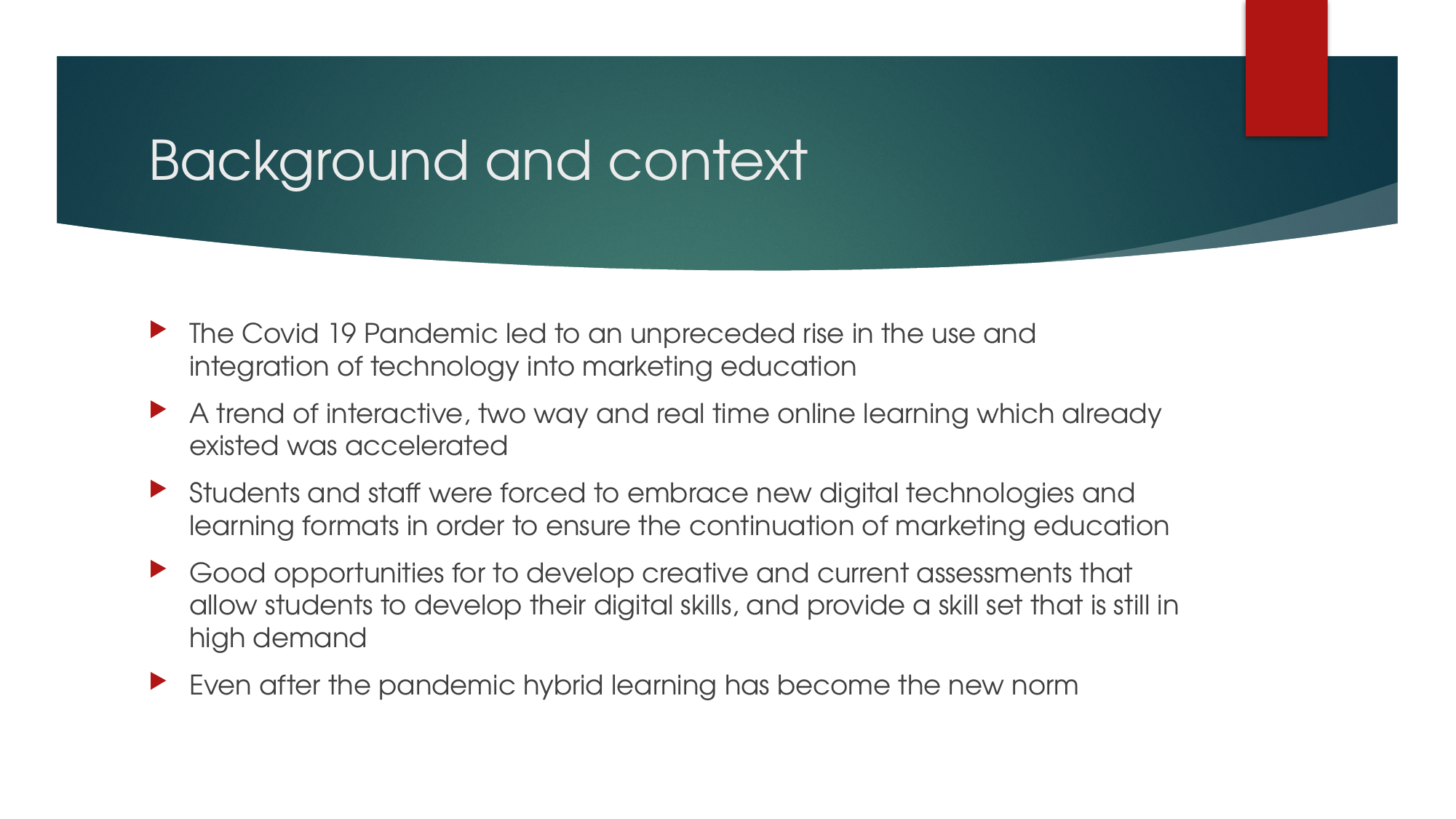

# Background and context
The Covid 19 Pandemic led to an unpreceded rise in the use and integration of technology into marketing education
A trend of interactive, two way and real time online learning which already existed was accelerated
Students and staff were forced to embrace new digital technologies and learning formats in order to ensure the continuation of marketing education
Good opportunities for to develop creative and current assessments that allow students to develop their digital skills, and provide a skill set that is still in high demand
Even after the pandemic hybrid learning has become the new norm